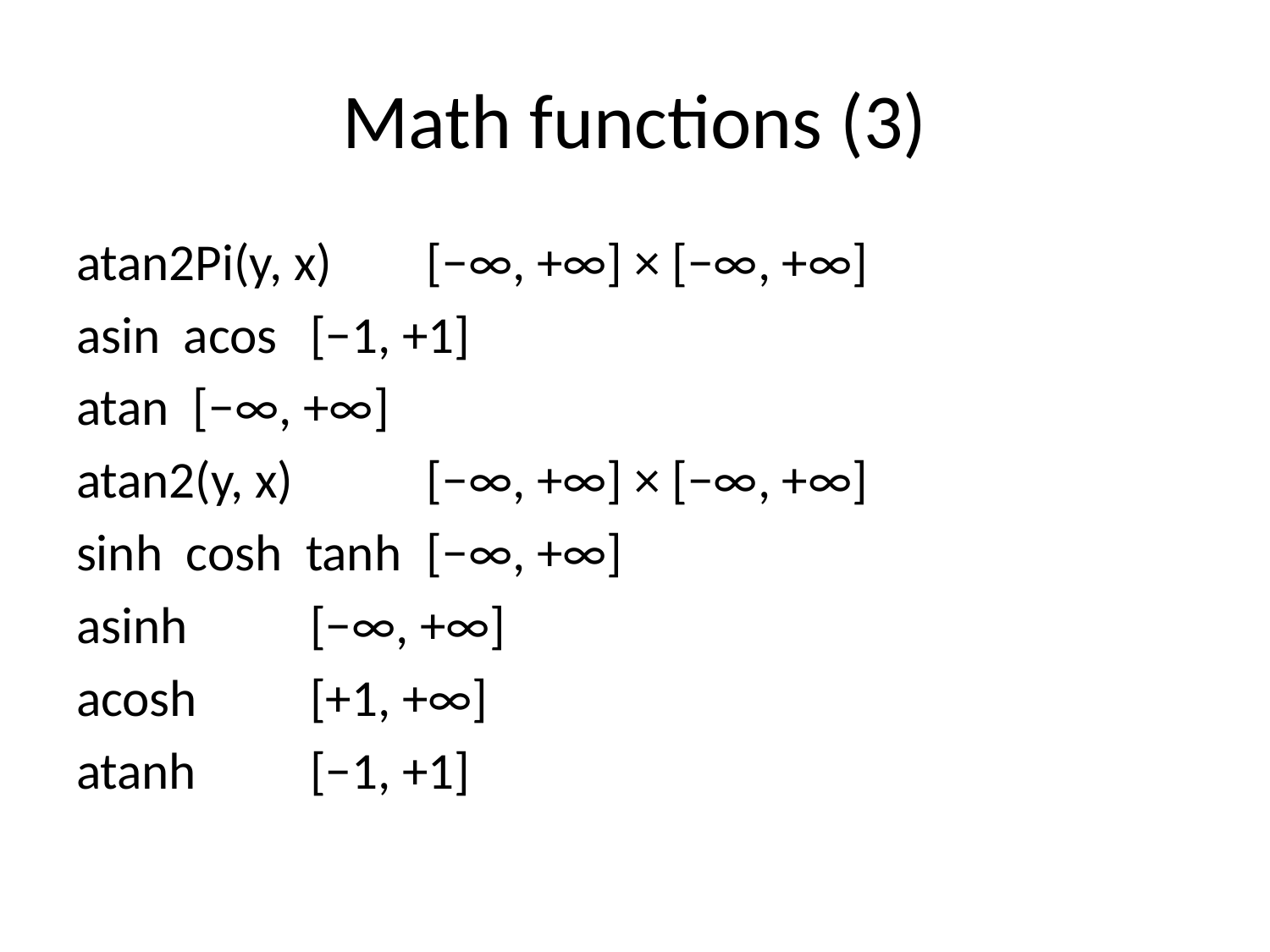

# Math functions (3)
atan2Pi(y, x)  				[−∞, +∞] × [−∞, +∞]
asin  acos  					[−1, +1]
atan  						[−∞, +∞]
atan2(y, x)  				[−∞, +∞] × [−∞, +∞]
sinh  cosh  tanh  		[−∞, +∞]
asinh 						[−∞, +∞]
acosh  						[+1, +∞]
atanh  						[−1, +1]